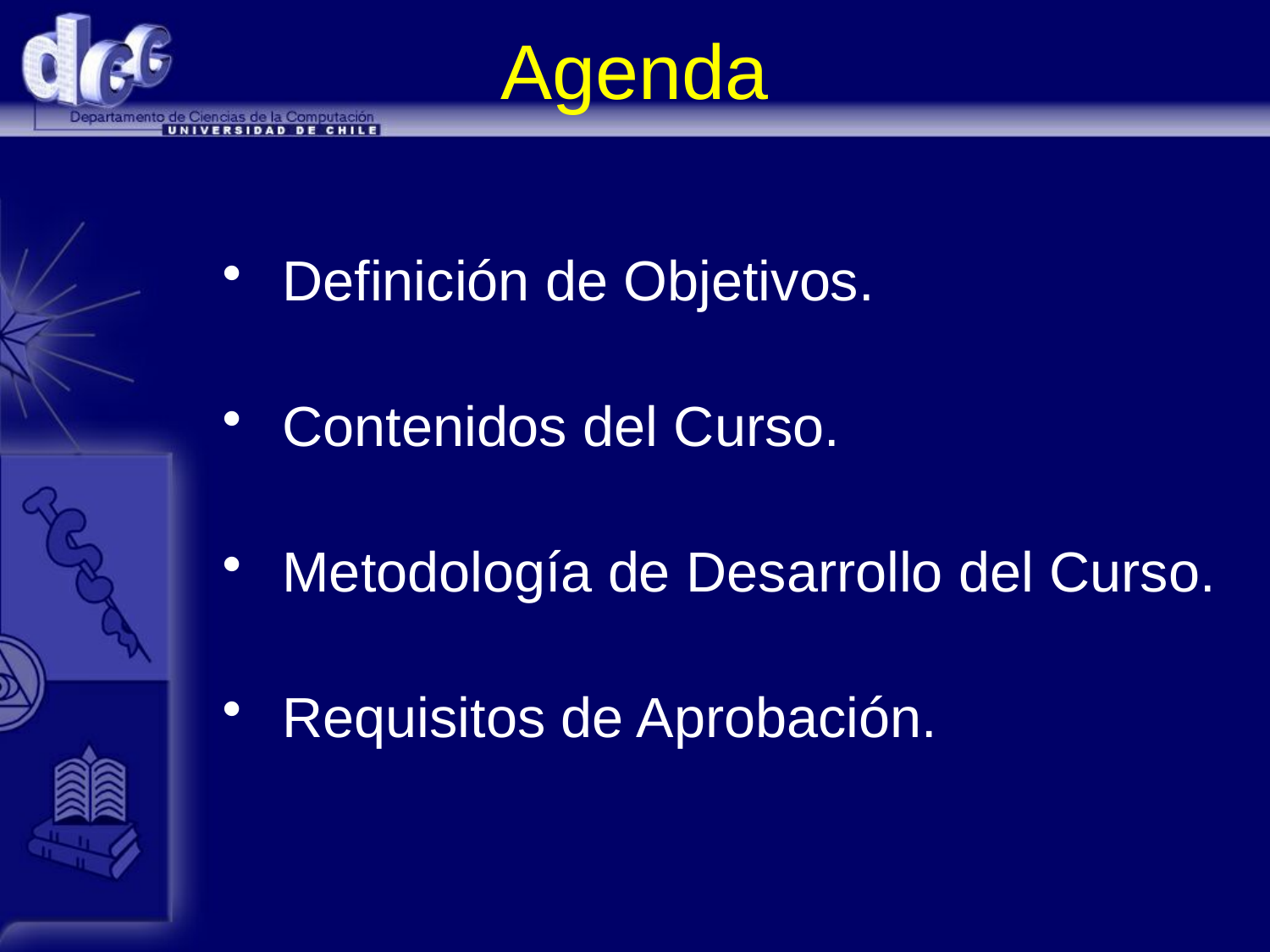

# Agenda
Definición de Objetivos.
Contenidos del Curso.
Metodología de Desarrollo del Curso.
Requisitos de Aprobación.